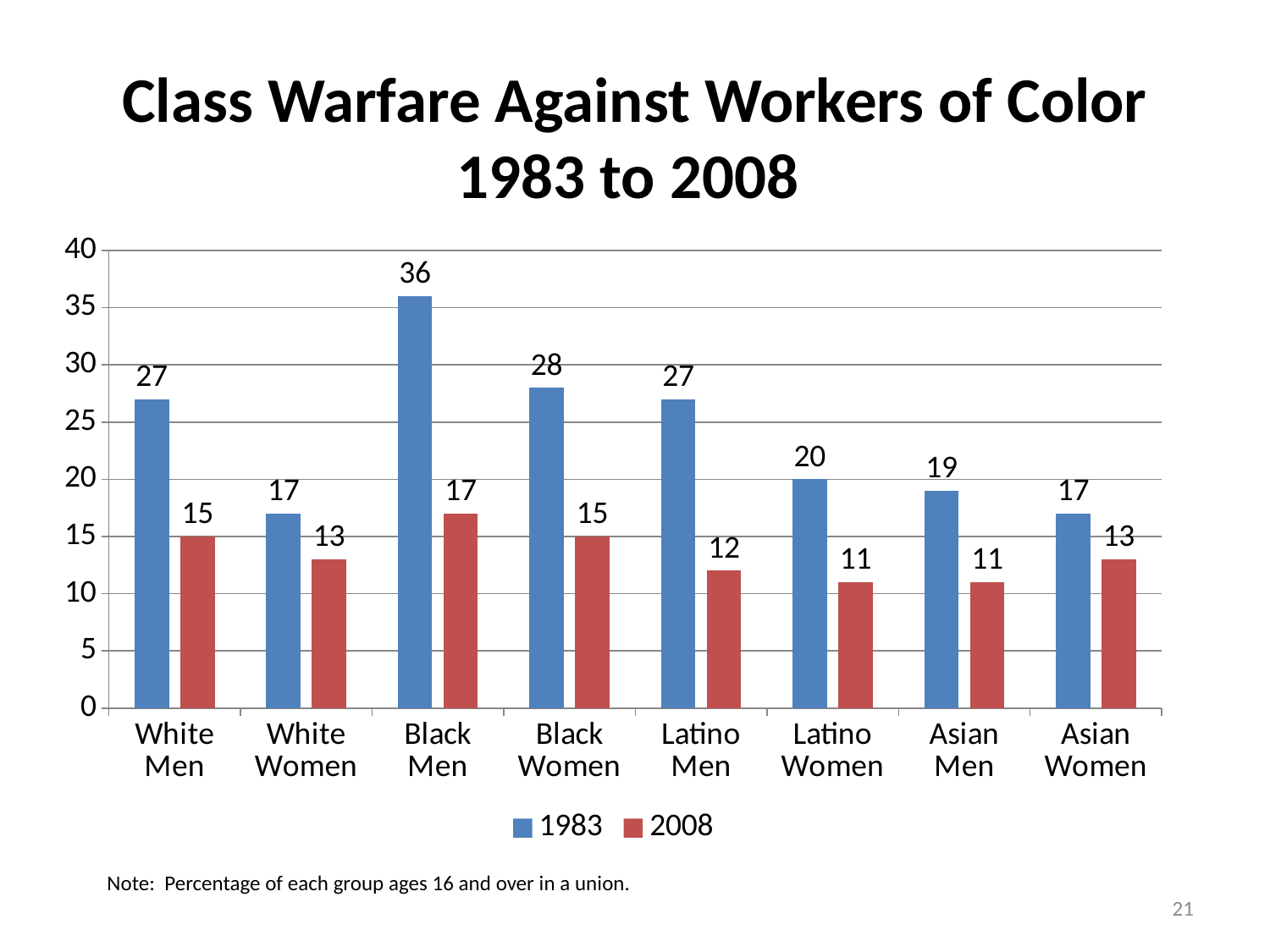

# Class Warfare Against Workers of Color 1983 to 2008

### Chart

| Category | 1983 | 2008 |
|---|---|---|
| White Men | 27.0 | 15.0 |
| White Women | 17.0 | 13.0 |
| Black Men | 36.0 | 17.0 |
| Black Women | 28.0 | 15.0 |
| Latino Men | 27.0 | 12.0 |
| Latino Women | 20.0 | 11.0 |
| Asian Men | 19.0 | 11.0 |
| Asian Women | 17.0 | 13.0 |
Note:  Percentage of each group ages 16 and over in a union.
21